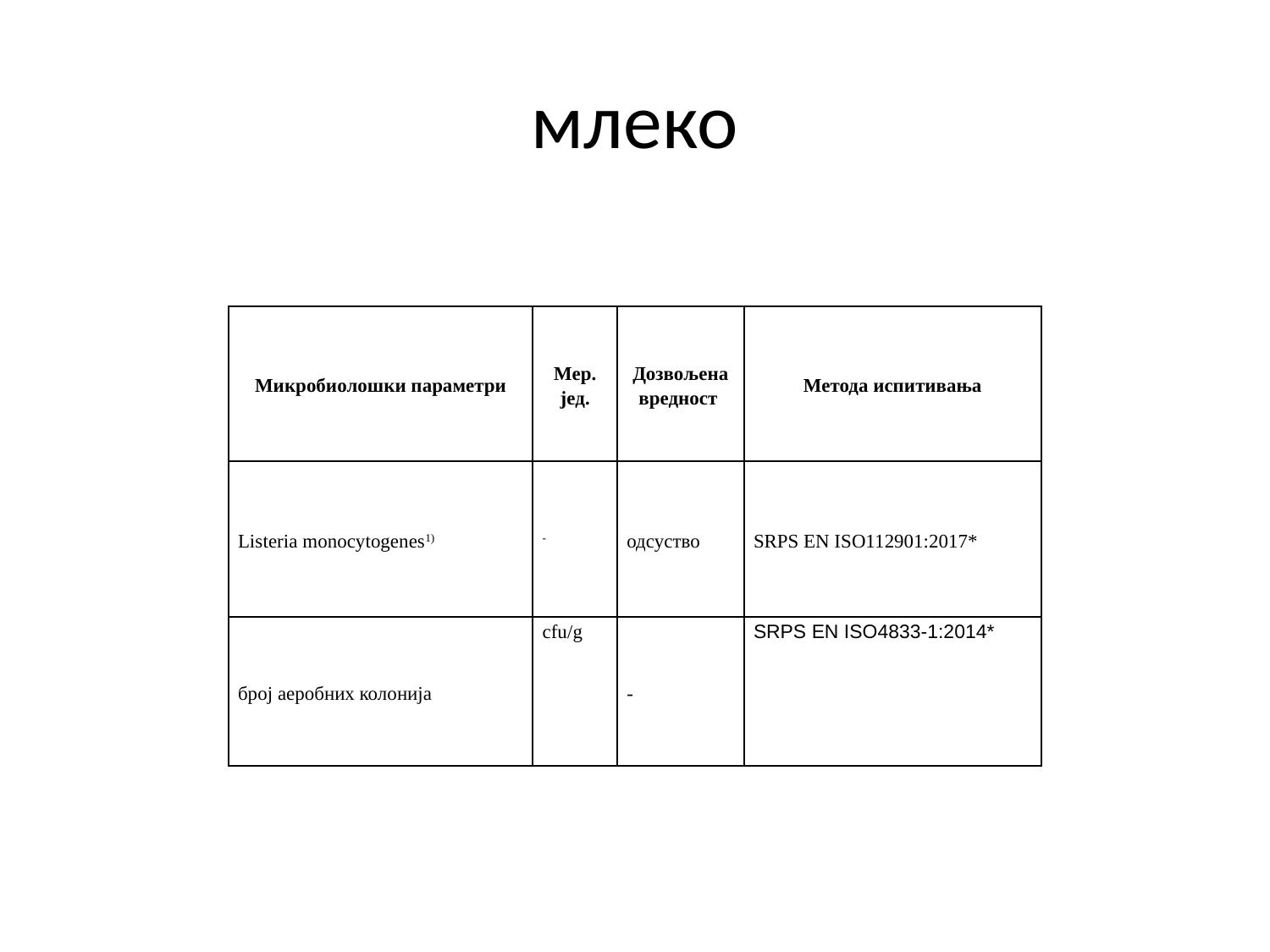

# млеко
| Микробиолошки параметри | Мер. јед. | Дозвољена вредност | Метода испитивања |
| --- | --- | --- | --- |
| Listeria monocytogenes1) | - | одсуство | SRPS EN ISО112901:2017\* |
| број аеробних колонија | cfu/g | - | SRPS EN ISO4833-1:2014\* |